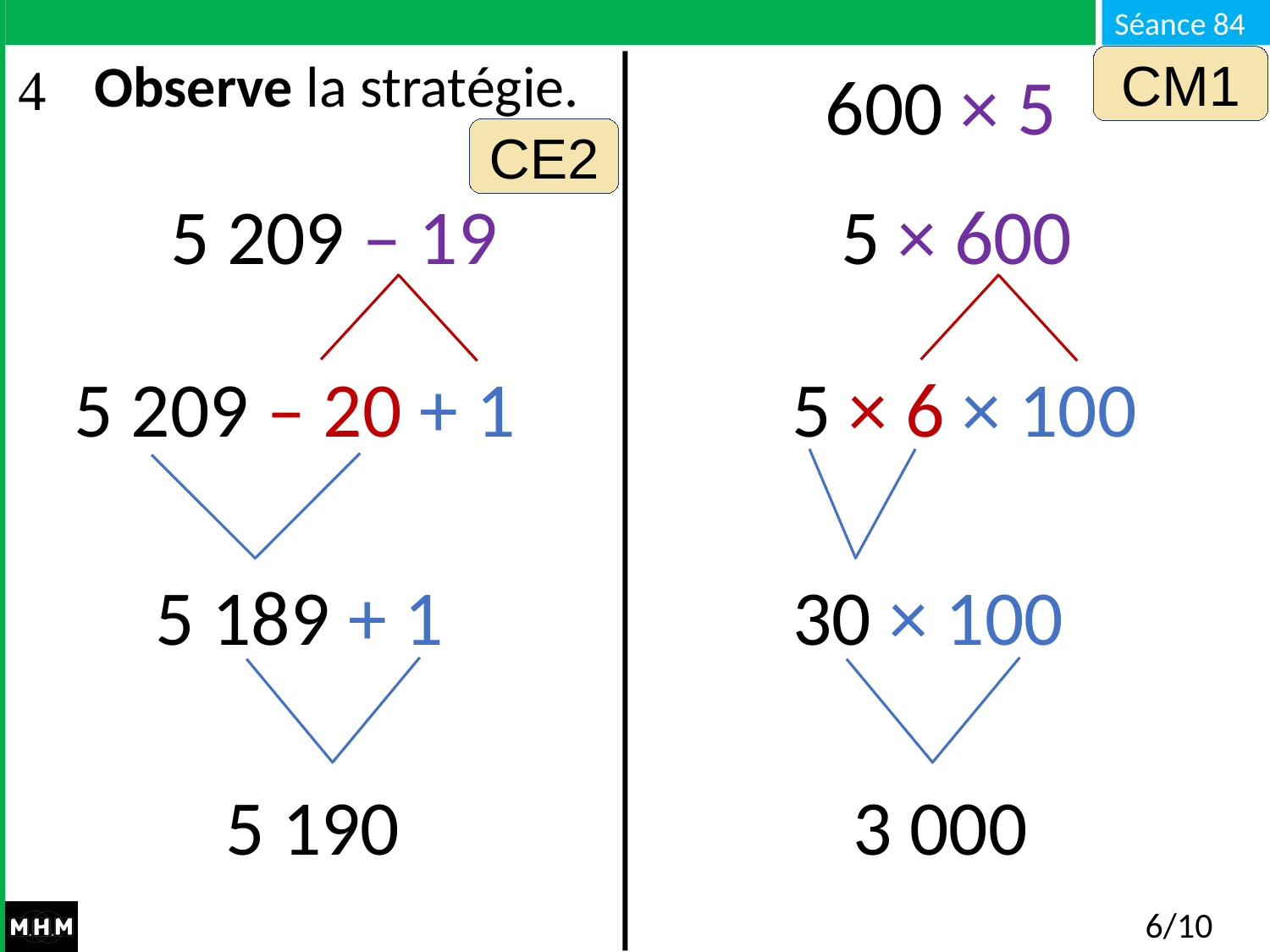

CM1
# Observe la stratégie.
600 × 5

CE2
5 209 – 19
5 × 600
5 209 – 20 + 1
5 × 6 × 100
5 189 + 1
30 × 100
5 190
3 000
6/10